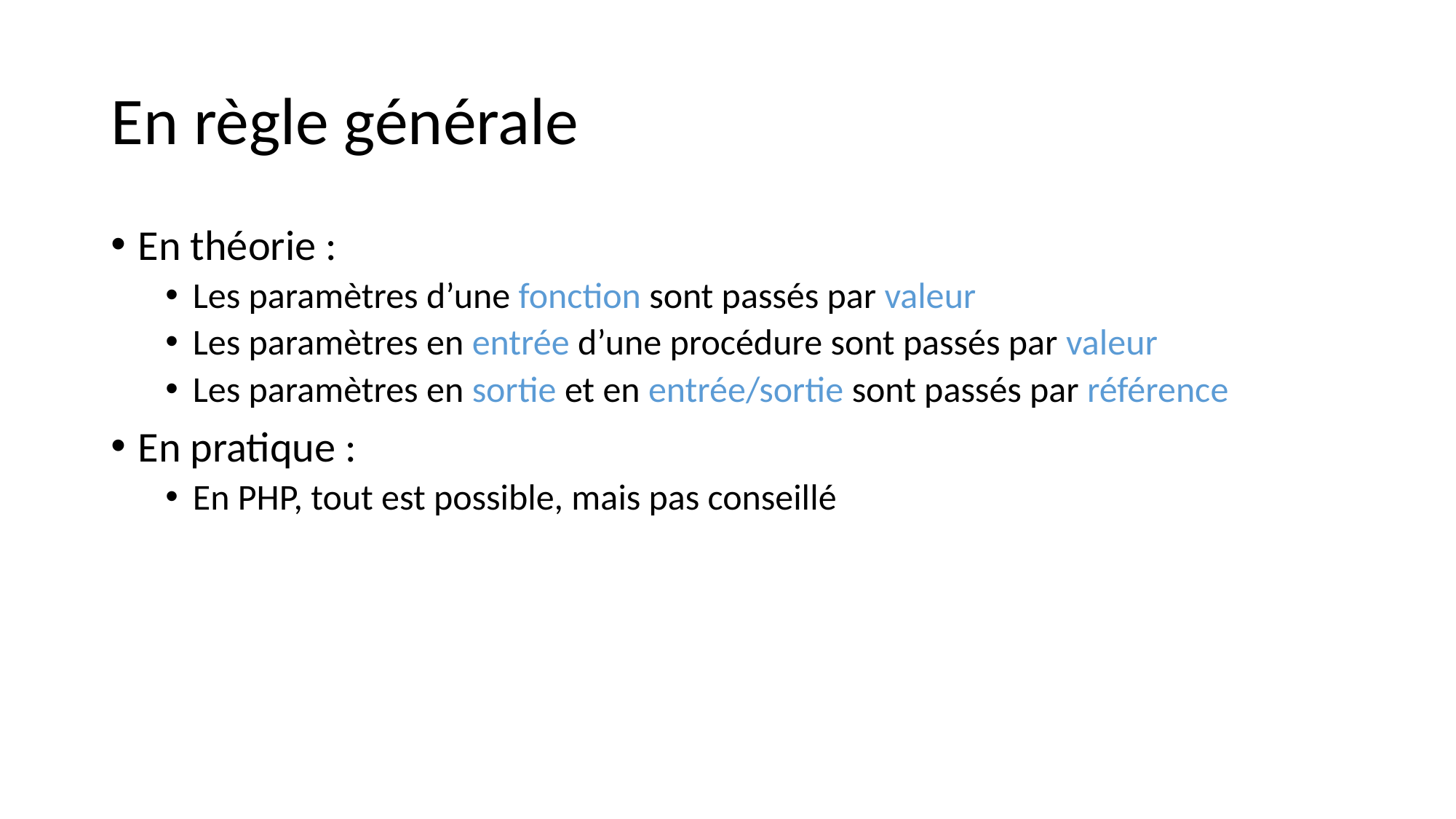

# En règle générale
En théorie :
Les paramètres d’une fonction sont passés par valeur
Les paramètres en entrée d’une procédure sont passés par valeur
Les paramètres en sortie et en entrée/sortie sont passés par référence
En pratique :
En PHP, tout est possible, mais pas conseillé